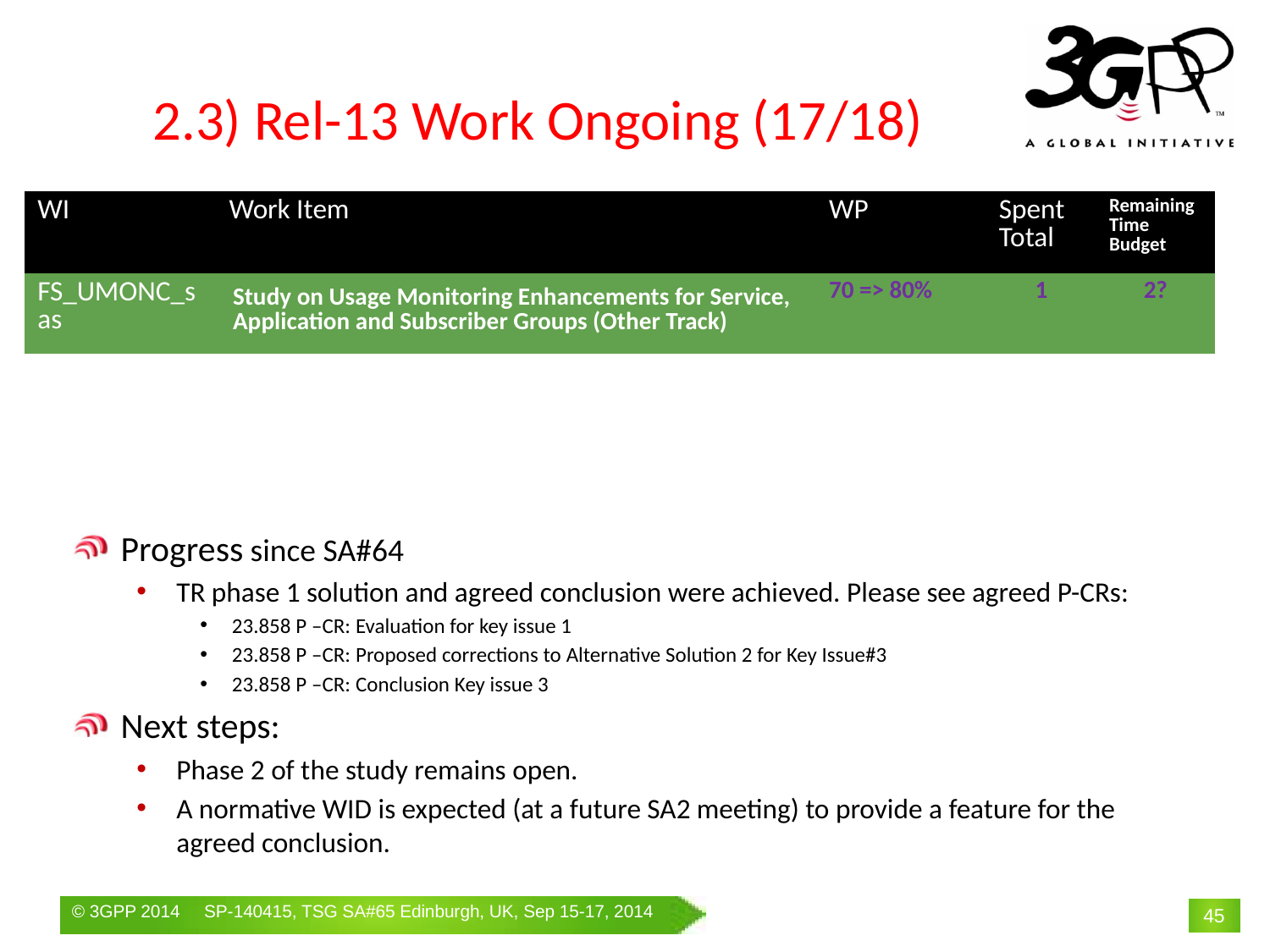

# 2.3) Rel-13 Work Ongoing (17/18)
| WI | Work Item | WP | Spent Total | Remaining Time Budget |
| --- | --- | --- | --- | --- |
| FS\_UMONC\_sas | Study on Usage Monitoring Enhancements for Service, Application and Subscriber Groups (Other Track) | 70 => 80% | 1 | 2? |
Progress since SA#64
TR phase 1 solution and agreed conclusion were achieved. Please see agreed P-CRs:
23.858 P –CR: Evaluation for key issue 1
23.858 P –CR: Proposed corrections to Alternative Solution 2 for Key Issue#3
23.858 P –CR: Conclusion Key issue 3
Next steps:
Phase 2 of the study remains open.
A normative WID is expected (at a future SA2 meeting) to provide a feature for the agreed conclusion.